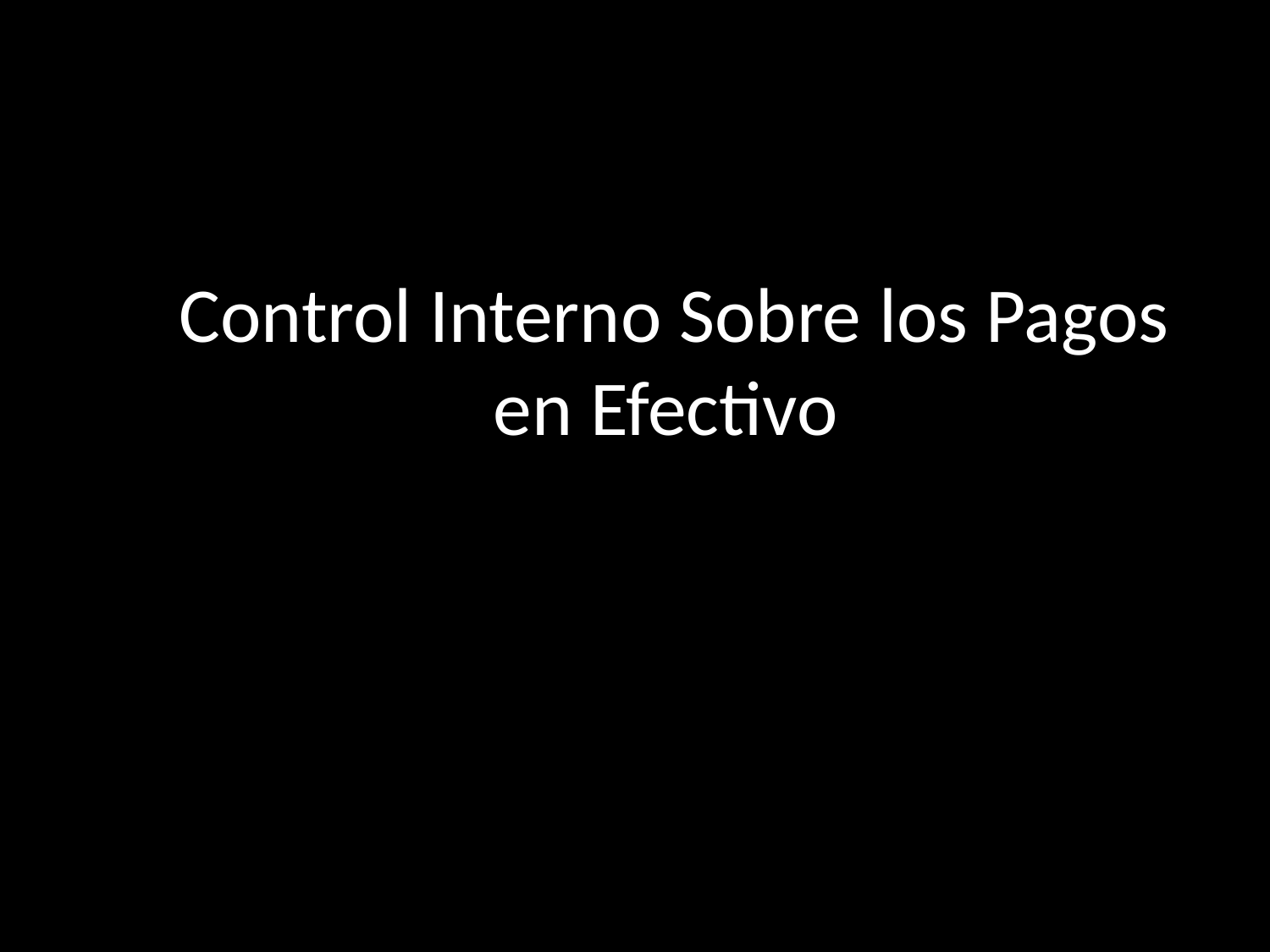

# Control Interno Sobre los Pagos en Efectivo